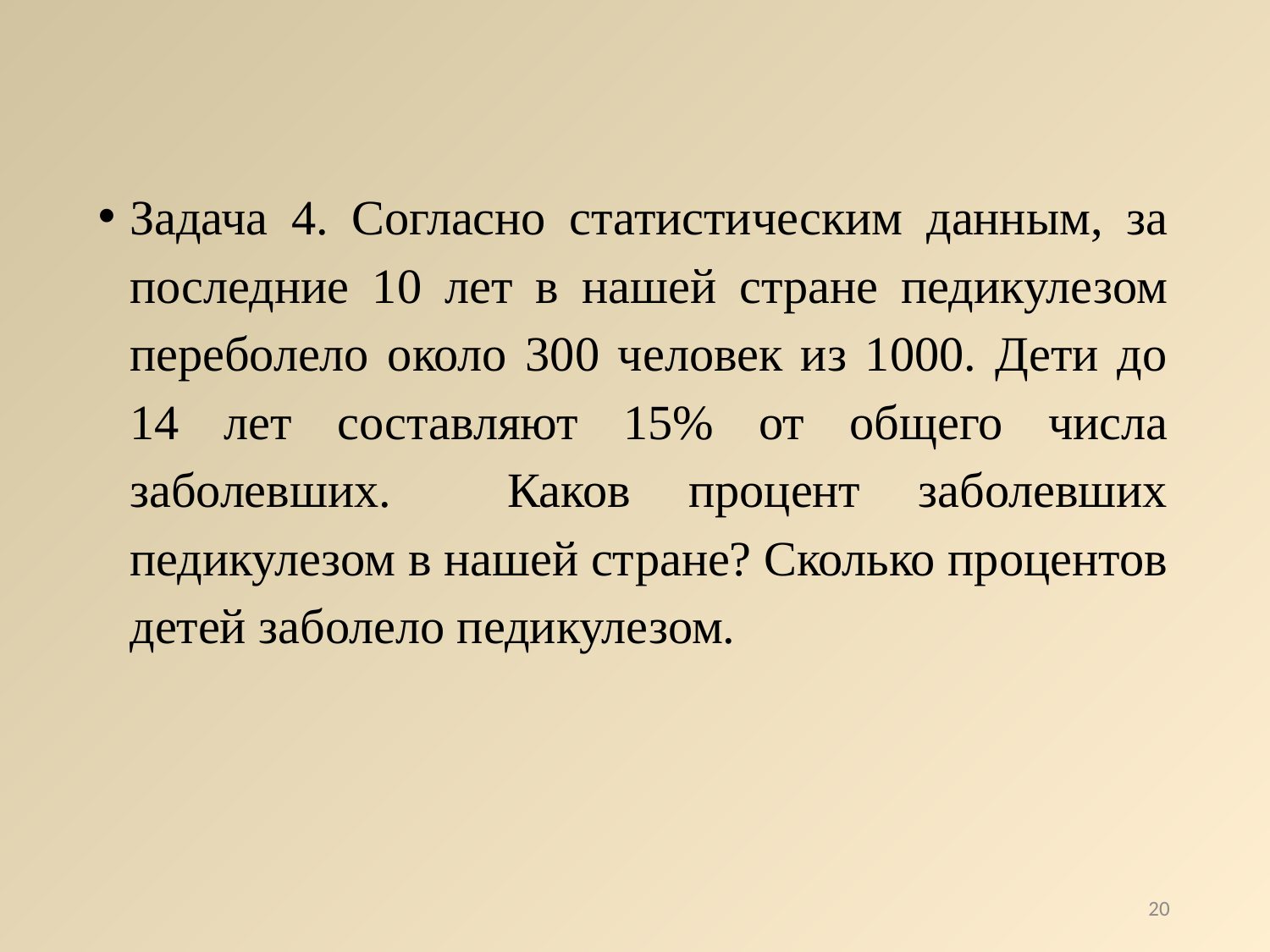

Задача 4. Согласно статистическим данным, за последние 10 лет в нашей стране педикулезом переболело около 300 человек из 1000. Дети до 14 лет составляют 15% от общего числа заболевших.  Каков процент заболевших педикулезом в нашей стране? Сколько процентов детей заболело педикулезом.

20